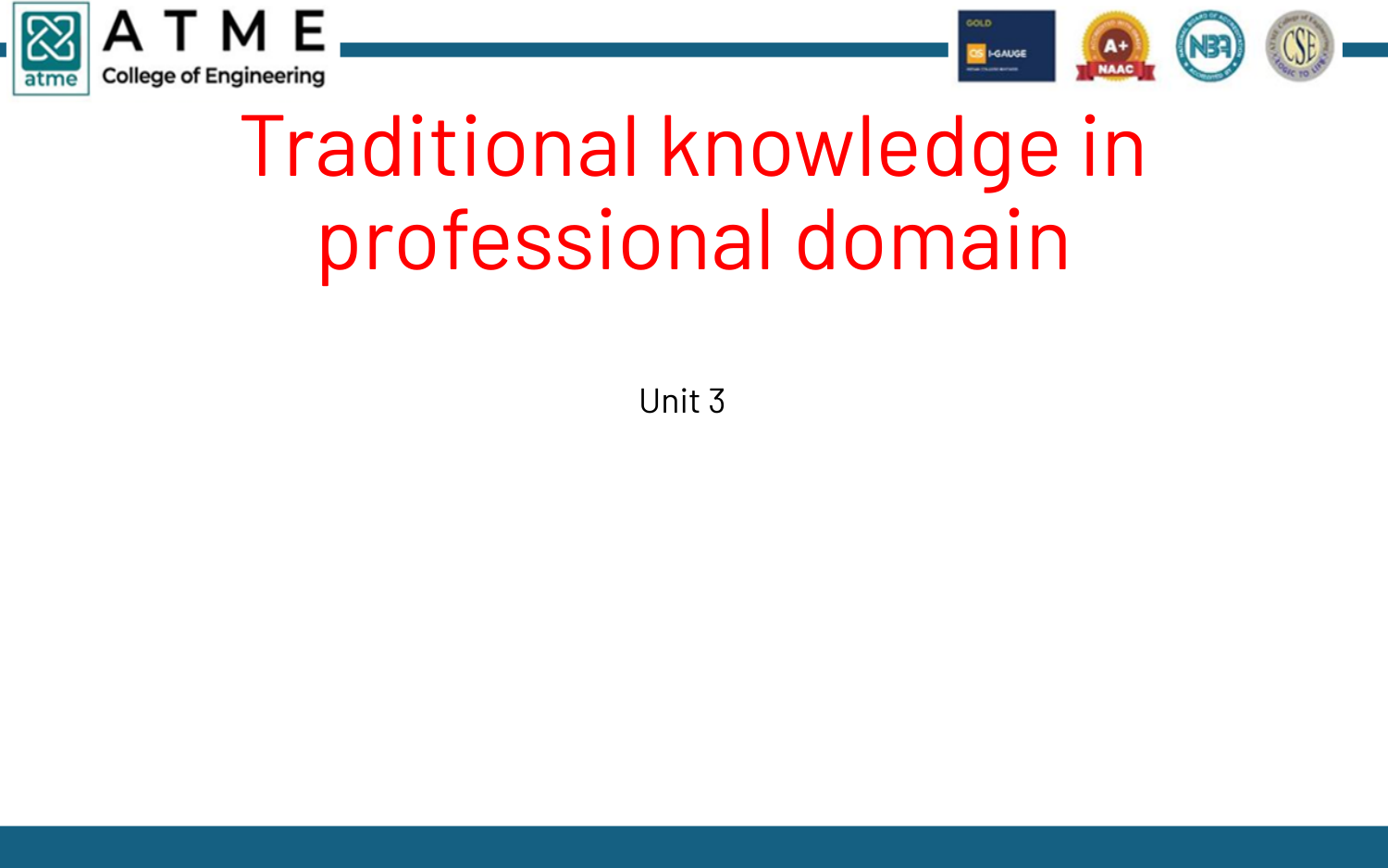

# Traditional knowledge in professional domain
Unit 3